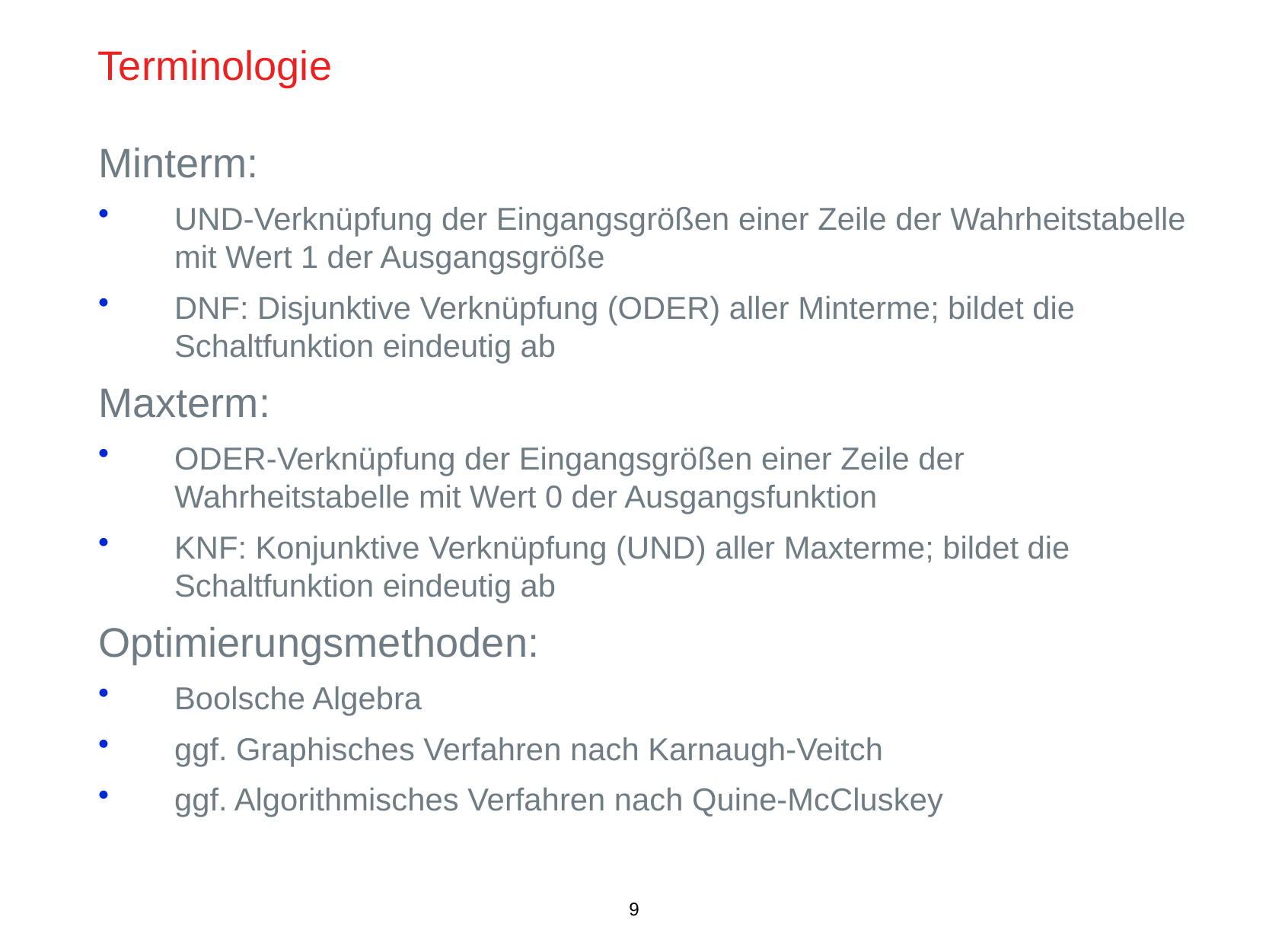

# Terminologie
Minterm:
UND-Verknüpfung der Eingangsgrößen einer Zeile der Wahrheitstabelle mit Wert 1 der Ausgangsgröße
DNF: Disjunktive Verknüpfung (ODER) aller Minterme; bildet die Schaltfunktion eindeutig ab
Maxterm:
ODER-Verknüpfung der Eingangsgrößen einer Zeile der Wahrheitstabelle mit Wert 0 der Ausgangsfunktion
KNF: Konjunktive Verknüpfung (UND) aller Maxterme; bildet die Schaltfunktion eindeutig ab
Optimierungsmethoden:
Boolsche Algebra
ggf. Graphisches Verfahren nach Karnaugh-Veitch
ggf. Algorithmisches Verfahren nach Quine-McCluskey
9